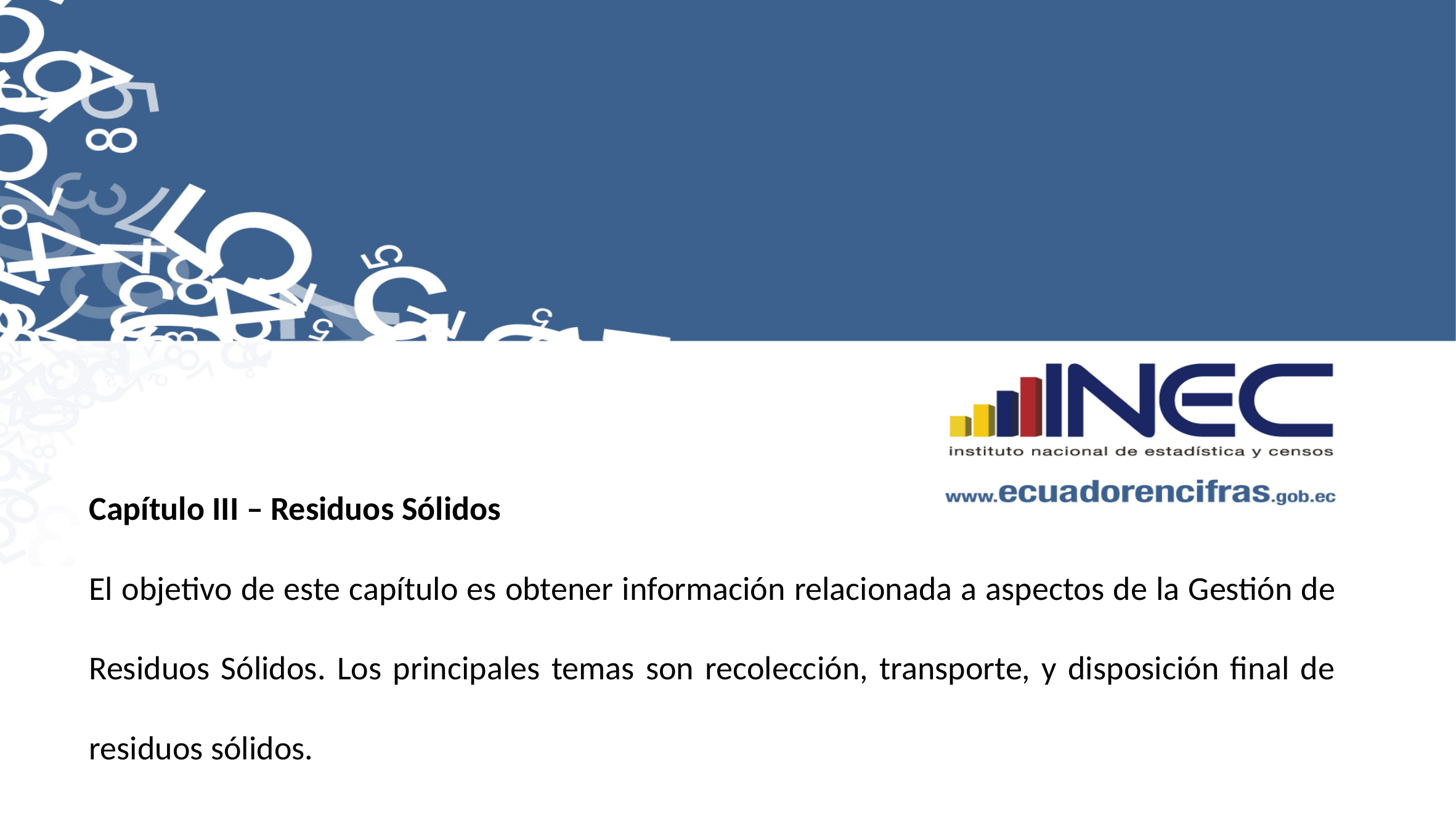

Capítulo III – Residuos Sólidos
El objetivo de este capítulo es obtener información relacionada a aspectos de la Gestión de Residuos Sólidos. Los principales temas son recolección, transporte, y disposición final de residuos sólidos.